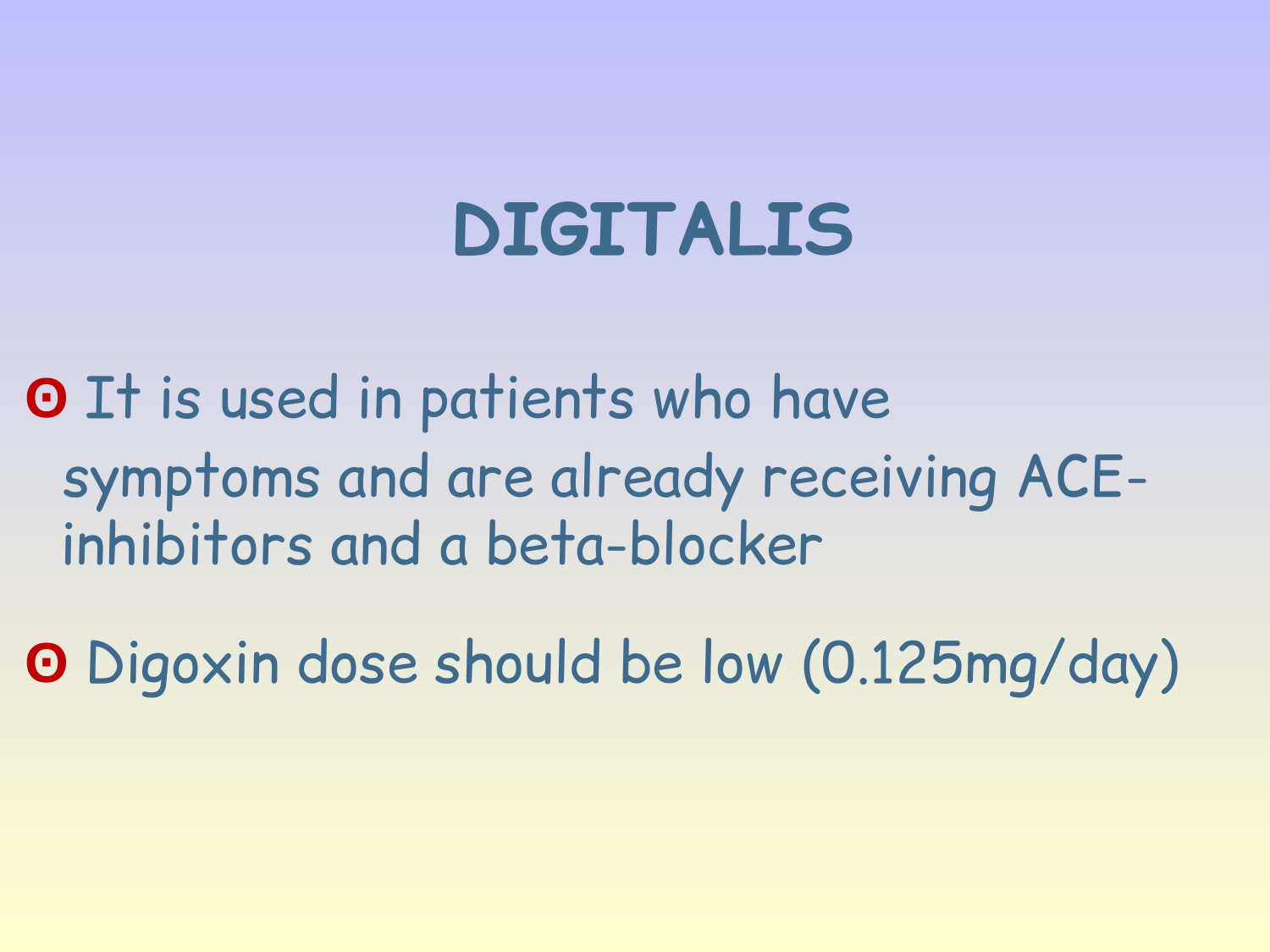

DIGITALIS

 ʘ It is used in patients who have
   symptoms and are already receiving ACE-inhibitors and a beta-blocker

 ʘ Digoxin dose should be low (0.125mg/day)

#